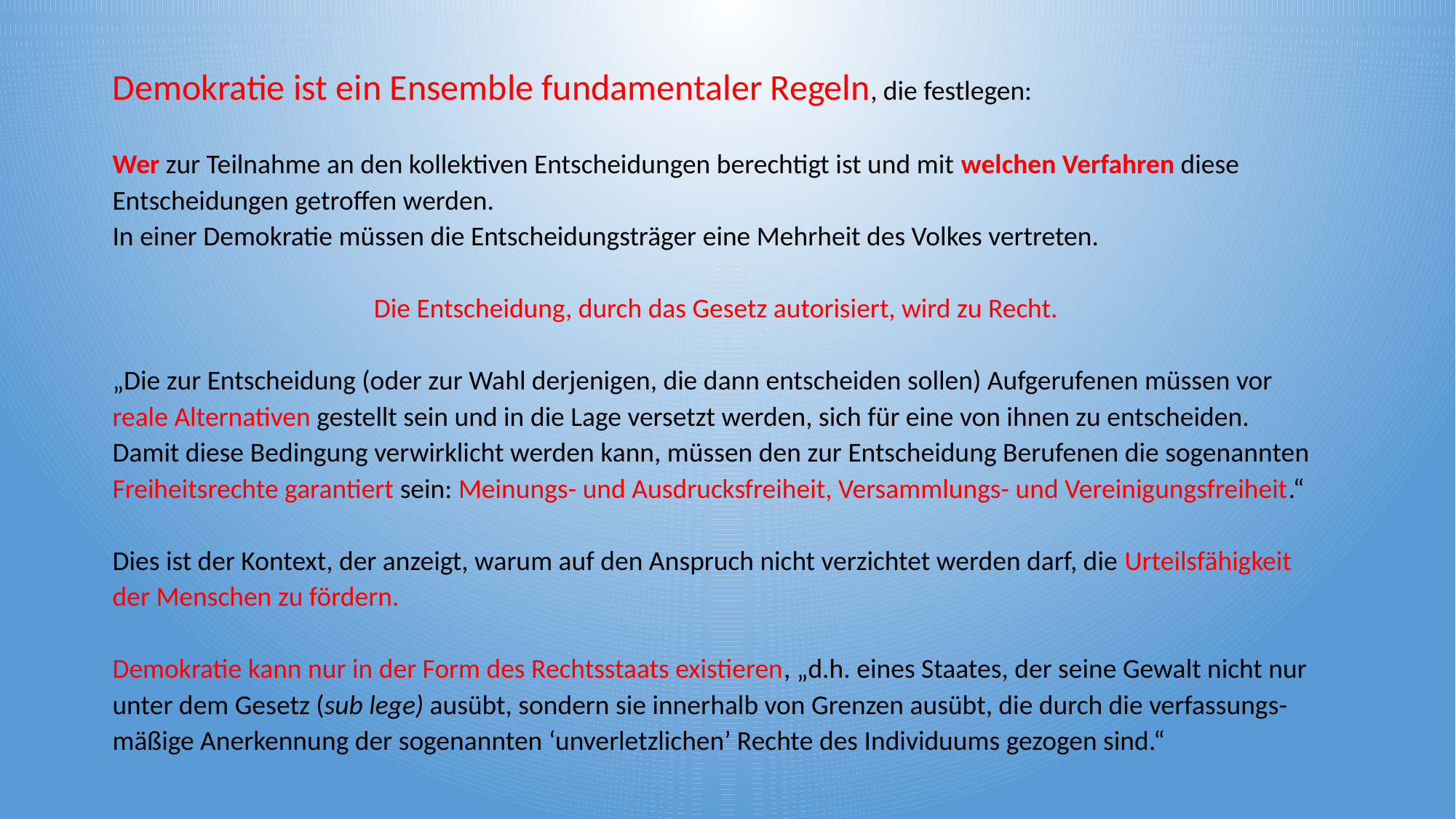

Demokratie ist ein Ensemble fundamentaler Regeln, die festlegen:

Wer zur Teilnahme an den kollektiven Entscheidungen berechtigt ist und mit welchen Verfahren diese Entscheidungen getroffen werden.
In einer Demokratie müssen die Entscheidungsträger eine Mehrheit des Volkes vertreten.

Die Entscheidung, durch das Gesetz autorisiert, wird zu Recht.

„Die zur Entscheidung (oder zur Wahl derjenigen, die dann entscheiden sollen) Aufgerufenen müssen vor reale Alternativen gestellt sein und in die Lage versetzt werden, sich für eine von ihnen zu entscheiden.
Damit diese Bedingung verwirklicht werden kann, müssen den zur Entscheidung Berufenen die sogenannten Freiheitsrechte garantiert sein: Meinungs- und Ausdrucksfreiheit, Versammlungs- und Vereinigungsfreiheit.“

Dies ist der Kontext, der anzeigt, warum auf den Anspruch nicht verzichtet werden darf, die Urteilsfähigkeit der Menschen zu fördern.

Demokratie kann nur in der Form des Rechtsstaats existieren, „d.h. eines Staates, der seine Gewalt nicht nur unter dem Gesetz (sub lege) ausübt, sondern sie innerhalb von Grenzen ausübt, die durch die verfassungs-mäßige Anerkennung der sogenannten ‘unverletzlichen’ Rechte des Individuums gezogen sind.“